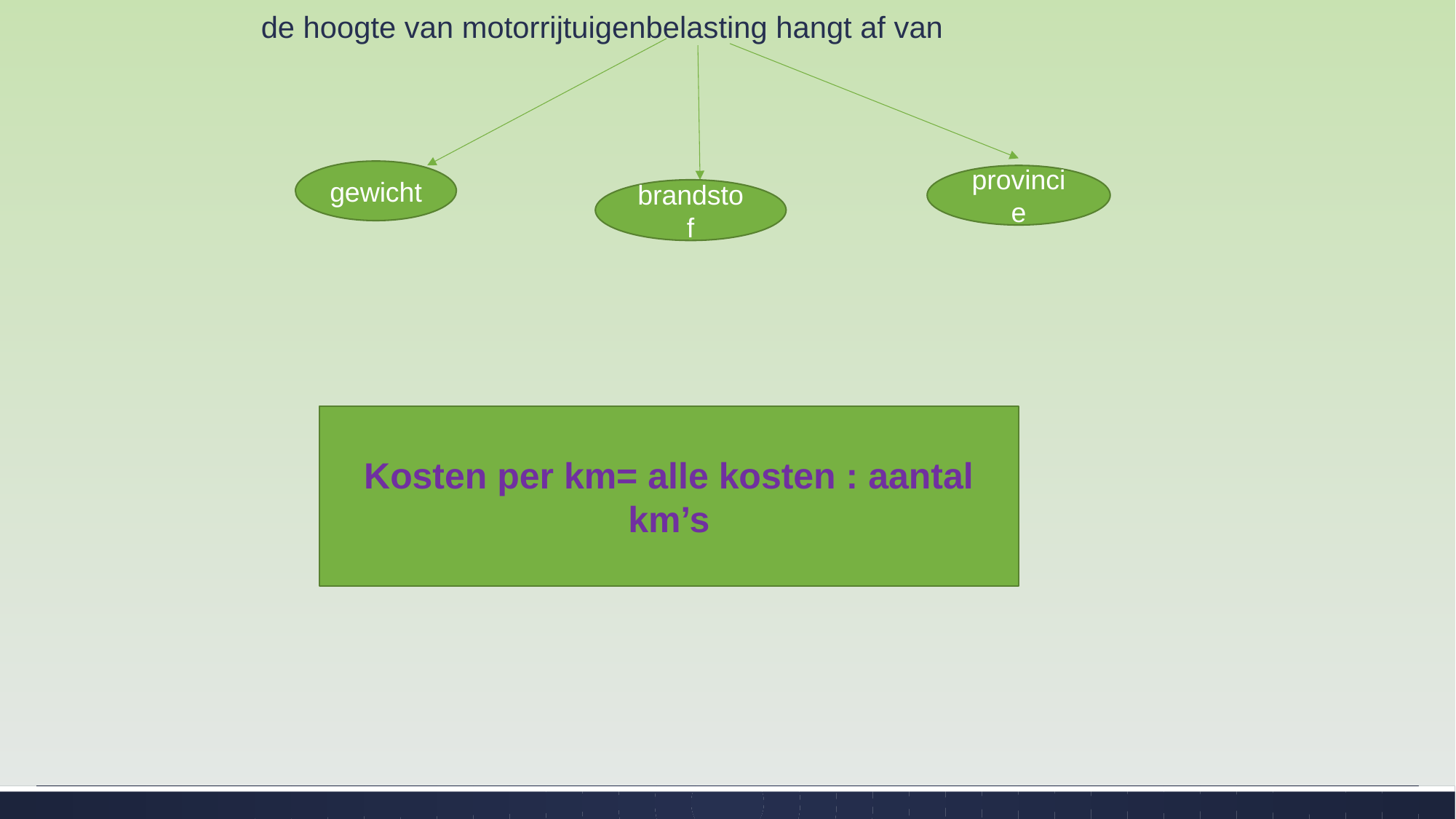

de hoogte van motorrijtuigenbelasting hangt af van
gewicht
provincie
brandstof
Kosten per km= alle kosten : aantal km’s